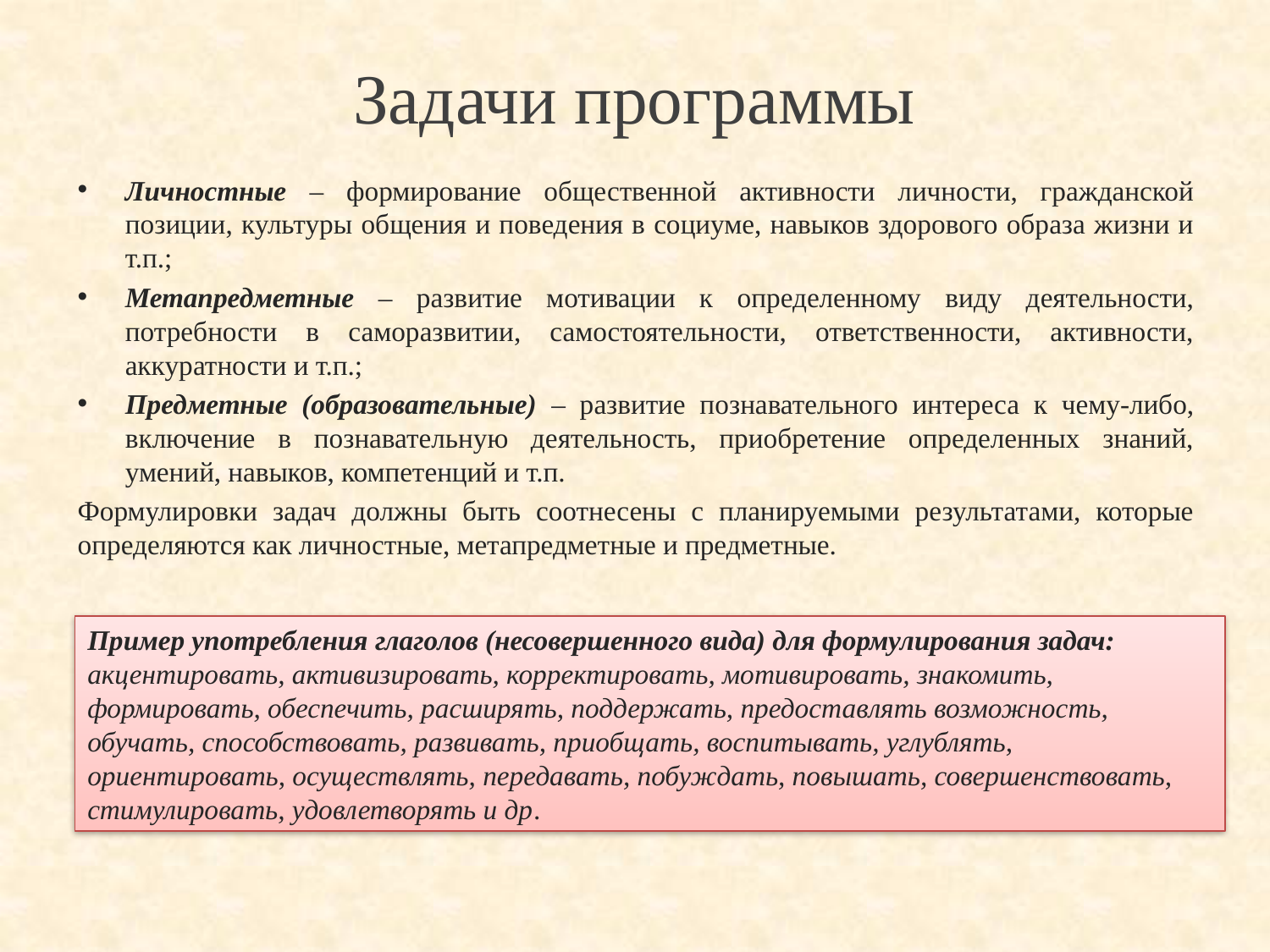

# Задачи программы
Личностные – формирование общественной активности личности, гражданской позиции, культуры общения и поведения в социуме, навыков здорового образа жизни и т.п.;
Метапредметные – развитие мотивации к определенному виду деятельности, потребности в саморазвитии, самостоятельности, ответственности, активности, аккуратности и т.п.;
Предметные (образовательные) – развитие познавательного интереса к чему-либо, включение в познавательную деятельность, приобретение определенных знаний, умений, навыков, компетенций и т.п.
Формулировки задач должны быть соотнесены с планируемыми результатами, которые определяются как личностные, метапредметные и предметные.
Пример употребления глаголов (несовершенного вида) для формулирования задач: акцентировать, активизировать, корректировать, мотивировать, знакомить, формировать, обеспечить, расширять, поддержать, предоставлять возможность, обучать, способствовать, развивать, приобщать, воспитывать, углублять, ориентировать, осуществлять, передавать, побуждать, повышать, совершенствовать, стимулировать, удовлетворять и др.